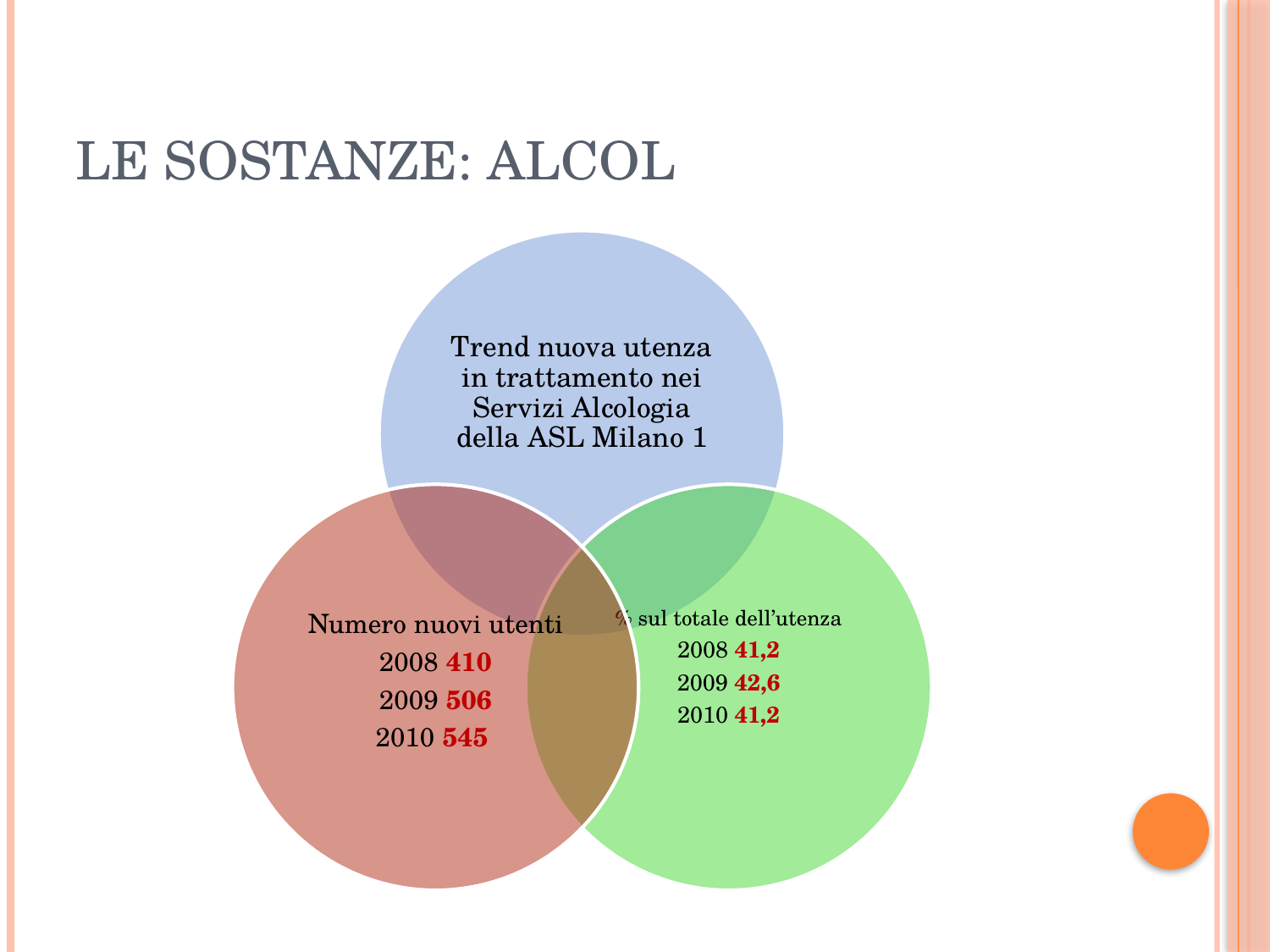

# Le sostanze: alcol
Trend nuova utenza in trattamento nei Servizi Alcologia della ASL Milano 1
% sul totale dell’utenza
2008 41,2
2009 42,6
2010 41,2

Numero nuovi utenti
2008 410
2009 506
2010 545